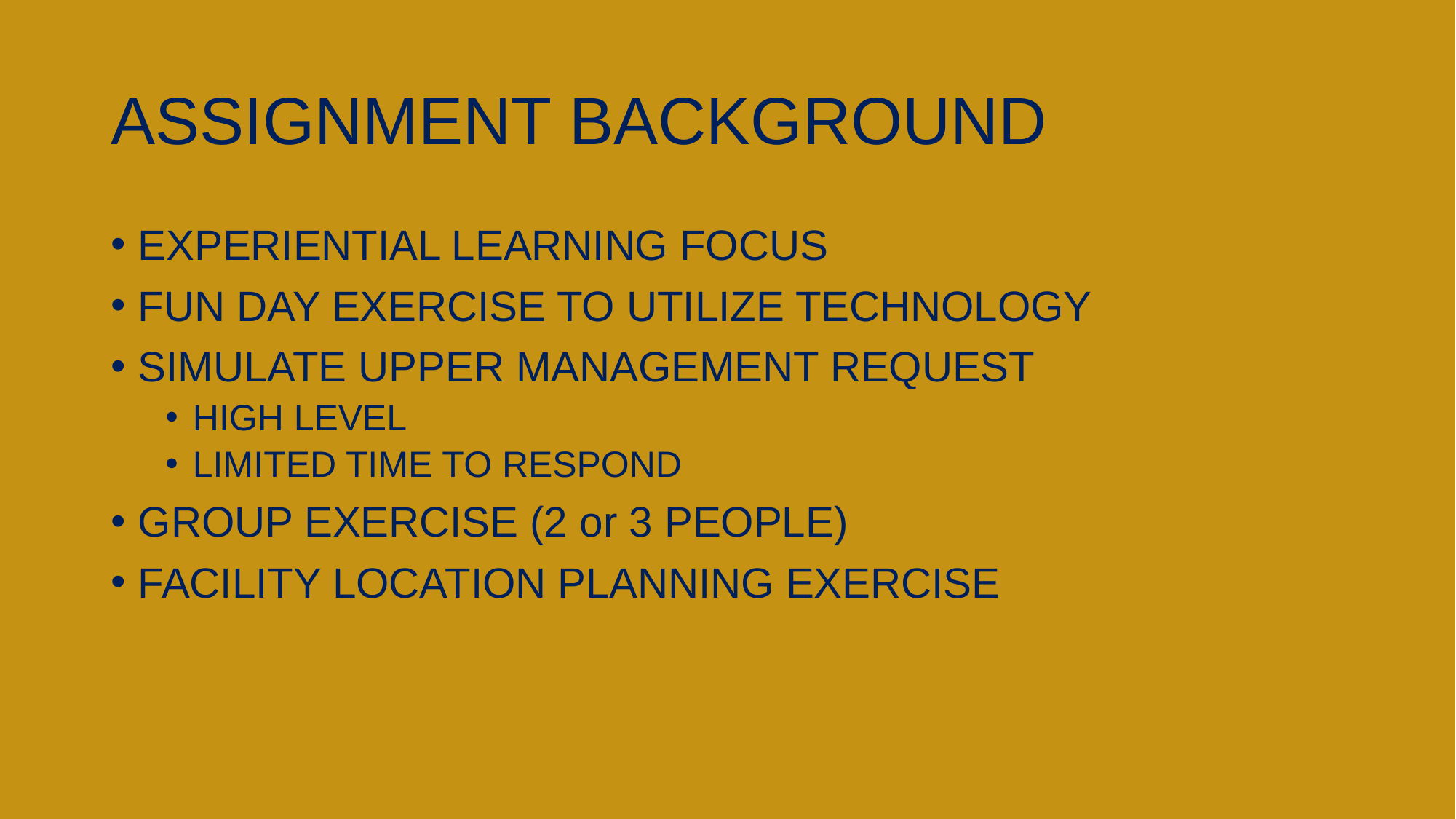

# ASSIGNMENT BACKGROUND
EXPERIENTIAL LEARNING FOCUS
FUN DAY EXERCISE TO UTILIZE TECHNOLOGY
SIMULATE UPPER MANAGEMENT REQUEST
HIGH LEVEL
LIMITED TIME TO RESPOND
GROUP EXERCISE (2 or 3 PEOPLE)
FACILITY LOCATION PLANNING EXERCISE